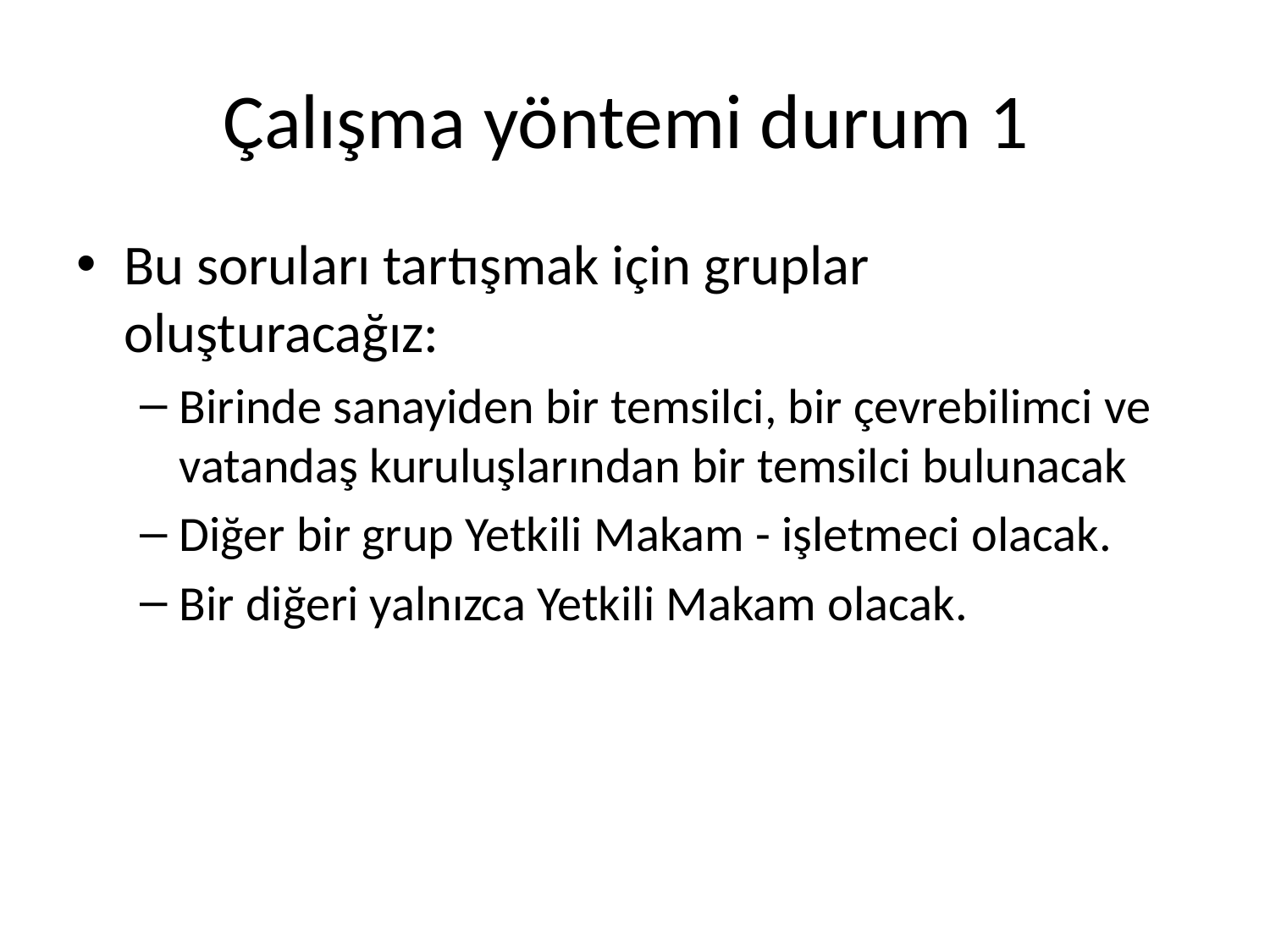

# Çalışma yöntemi durum 1
Bu soruları tartışmak için gruplar oluşturacağız:
Birinde sanayiden bir temsilci, bir çevrebilimci ve vatandaş kuruluşlarından bir temsilci bulunacak
Diğer bir grup Yetkili Makam - işletmeci olacak.
Bir diğeri yalnızca Yetkili Makam olacak.